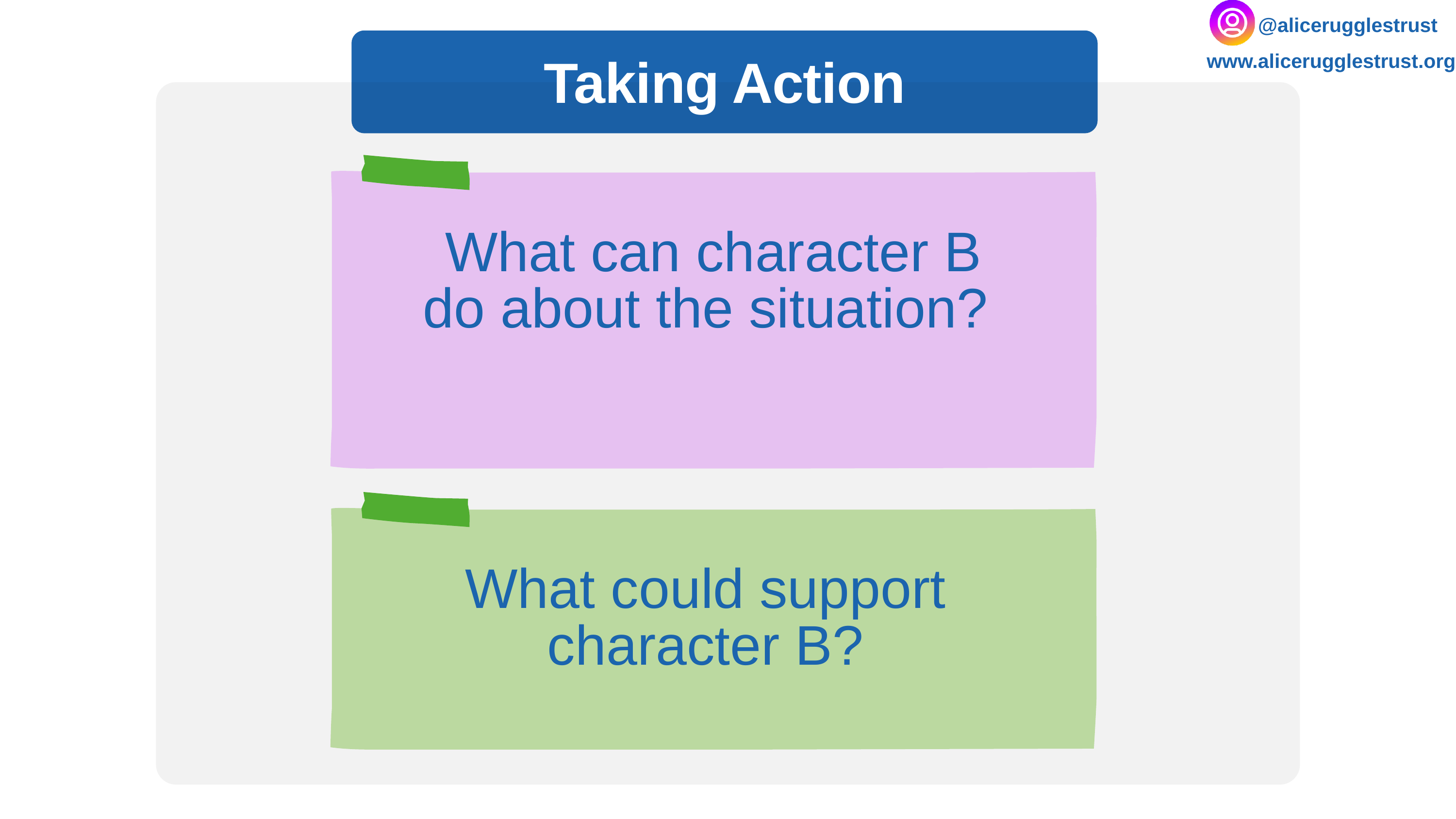

@alicerugglestrust

Taking Action
www.alicerugglestrust.org

What can character B do about the situation?

What could support
character B?